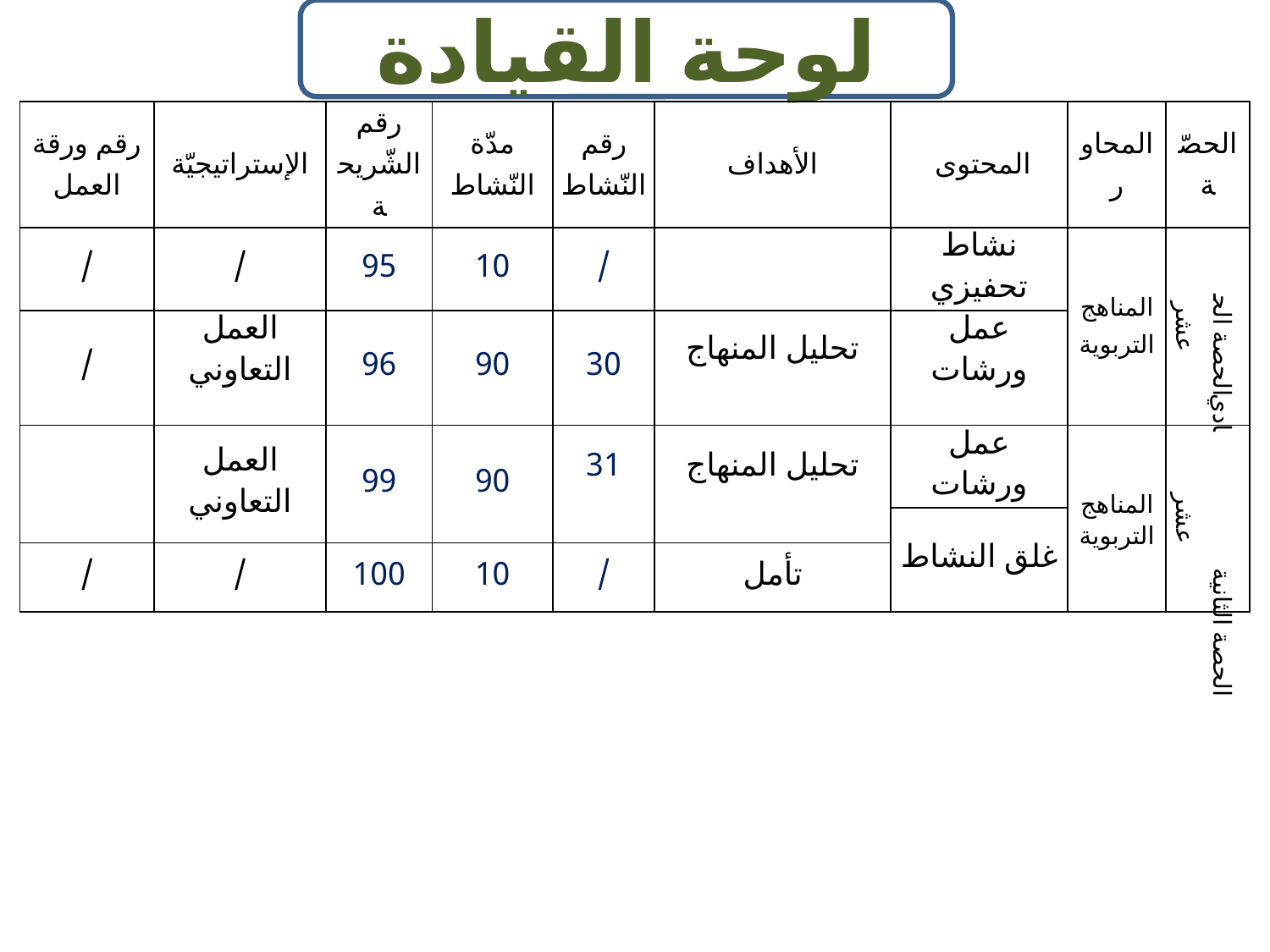

لوحة القيادة
| رقم ورقة العمل | الإستراتيجيّة | رقم الشّريحة | مدّة النّشاط | رقم النّشاط | الأهداف | المحتوى | المحاور | الحصّة |
| --- | --- | --- | --- | --- | --- | --- | --- | --- |
| / | / | 95 | 10 | / |  | نشاط تحفيزي | المناهج التربوية | الحصة الحادي عشر |
| / | العمل التعاوني | 96 | 90 | 30 | تحليل المنهاج | عمل ورشات |  |  |
|  | العمل التعاوني | 99 | 90 | 31 | تحليل المنهاج | عمل ورشات | المناهج التربوية | الحصة الثانية عشر |
|  |  |  |  |  |  | غلق النشاط |  |  |
| / | / | 100 | 10 | / | تأمل |  |  |  |